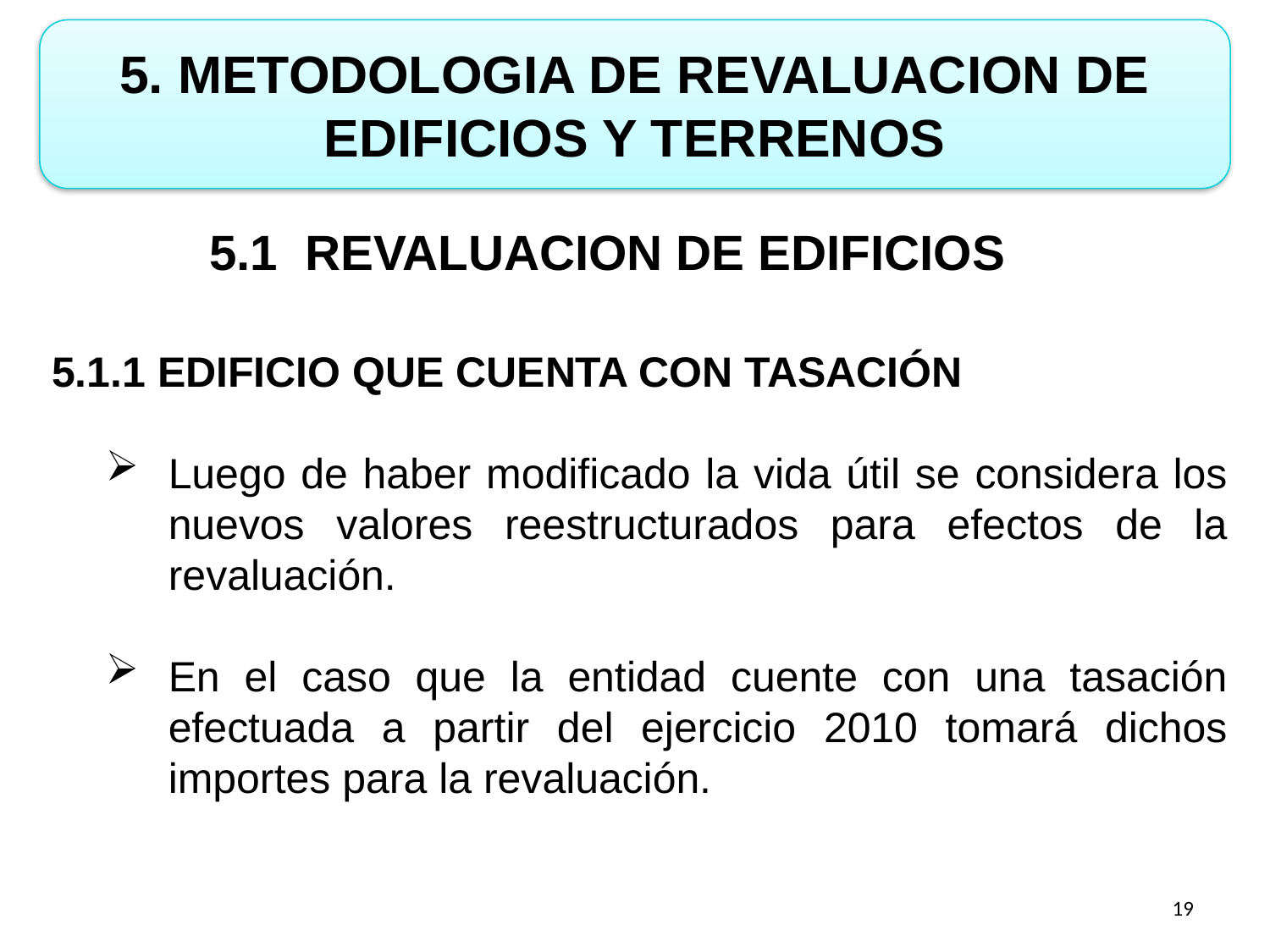

5. METODOLOGIA DE REVALUACION DE EDIFICIOS Y TERRENOS
5.1  REVALUACION DE EDIFICIOS

 5.1.1 EDIFICIO QUE CUENTA CON TASACIÓN

Luego de haber modificado la vida útil se considera los nuevos valores reestructurados para efectos de la revaluación.

En el caso que la entidad cuente con una tasación efectuada a partir del ejercicio 2010 tomará dichos importes para la revaluación.
19